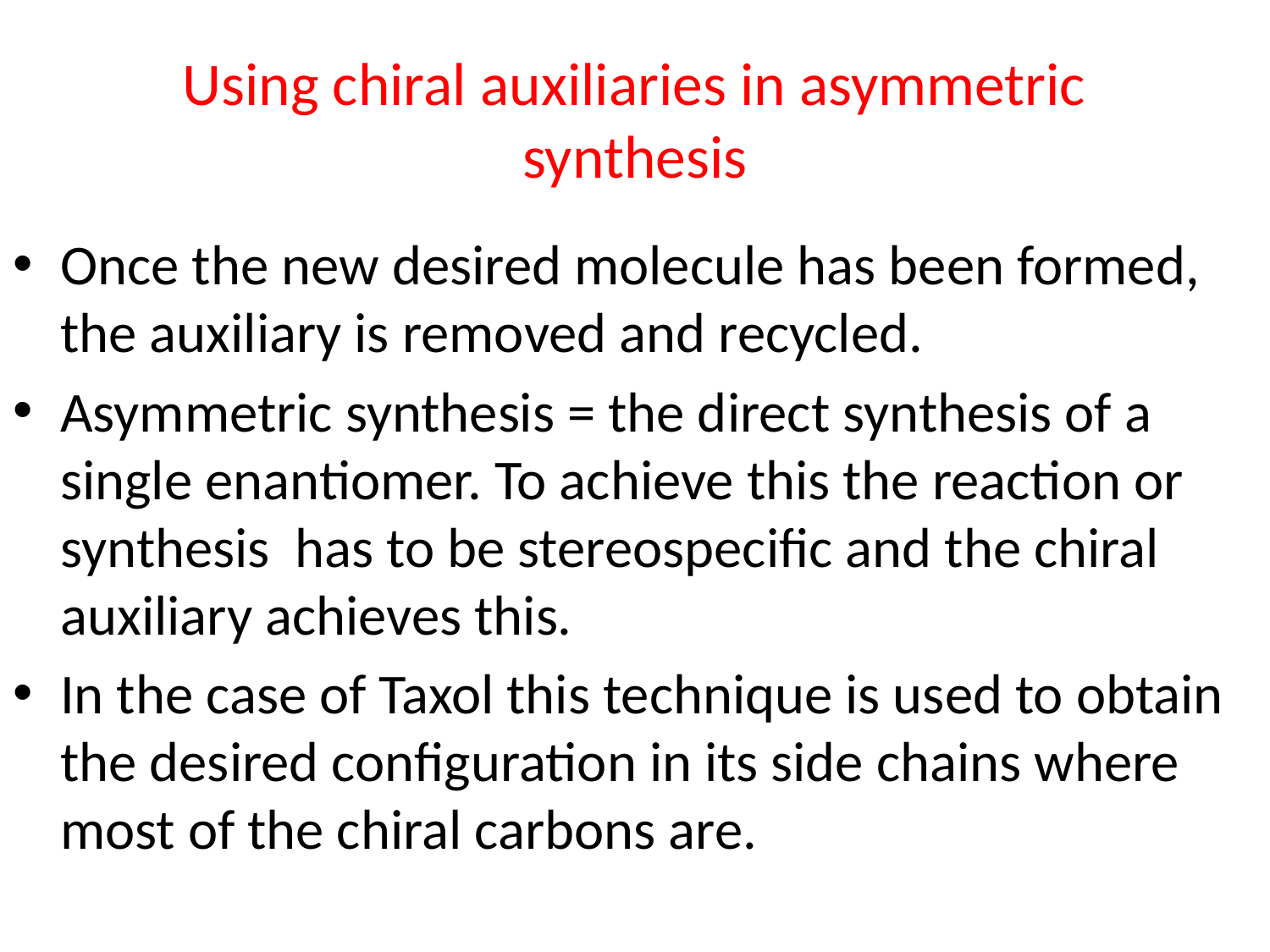

# Using chiral auxiliaries in asymmetric synthesis
Once the new desired molecule has been formed, the auxiliary is removed and recycled.
Asymmetric synthesis = the direct synthesis of a single enantiomer. To achieve this the reaction or synthesis  has to be stereospecific and the chiral auxiliary achieves this.
In the case of Taxol this technique is used to obtain the desired configuration in its side chains where most of the chiral carbons are.